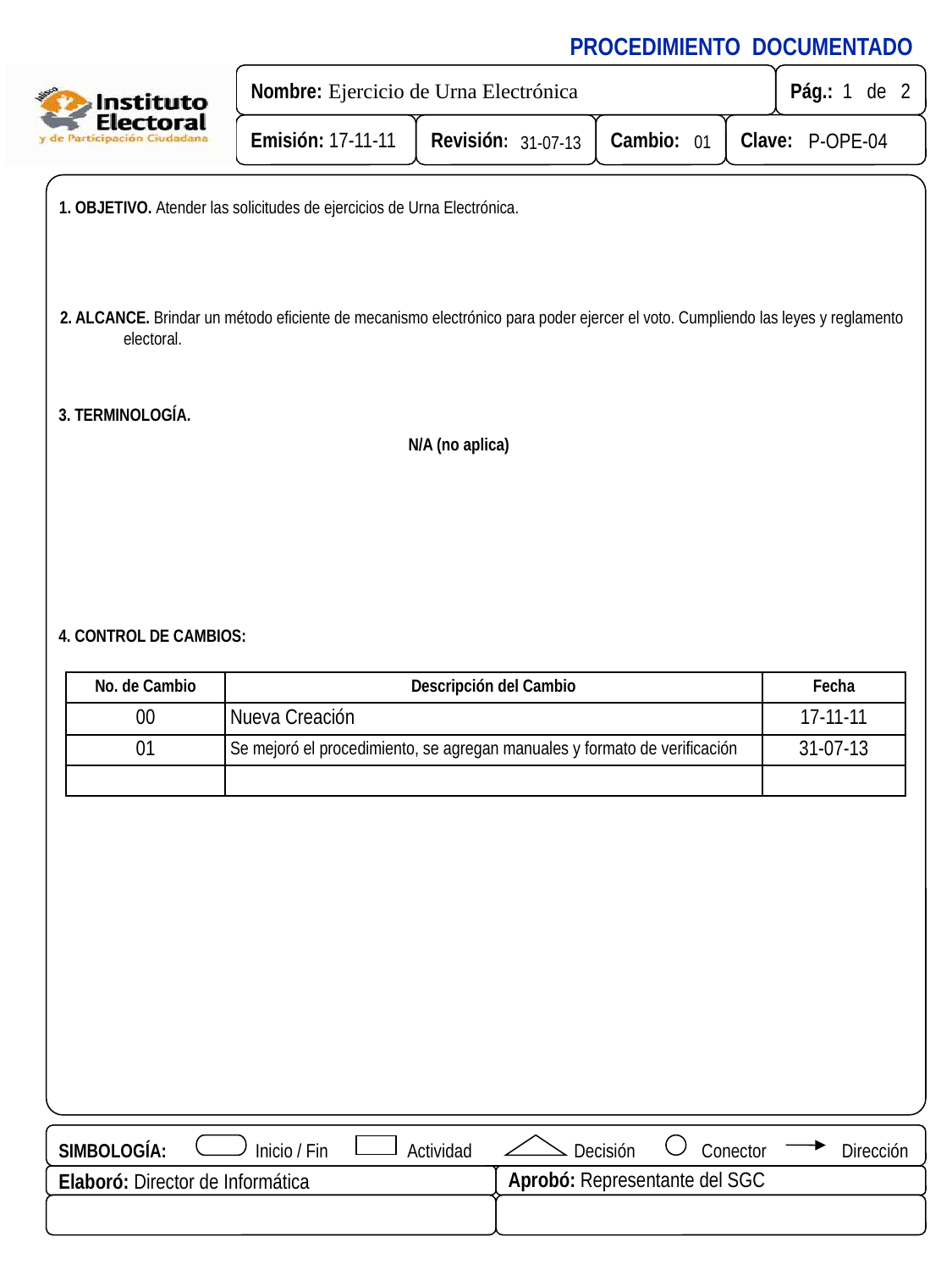

01
31-07-13

1. OBJETIVO. Atender las solicitudes de ejercicios de Urna Electrónica.
2. ALCANCE. Brindar un método eficiente de mecanismo electrónico para poder ejercer el voto. Cumpliendo las leyes y reglamento electoral.
3. TERMINOLOGÍA.
                                                                                       N/A (no aplica)
4. CONTROL DE CAMBIOS:
| No. de Cambio | Descripción del Cambio | Fecha |
| --- | --- | --- |
| 00 | Nueva Creación | 17-11-11 |
| 01 | Se mejoró el procedimiento, se agregan manuales y formato de verificación | 31-07-13 |
|  |  |  |